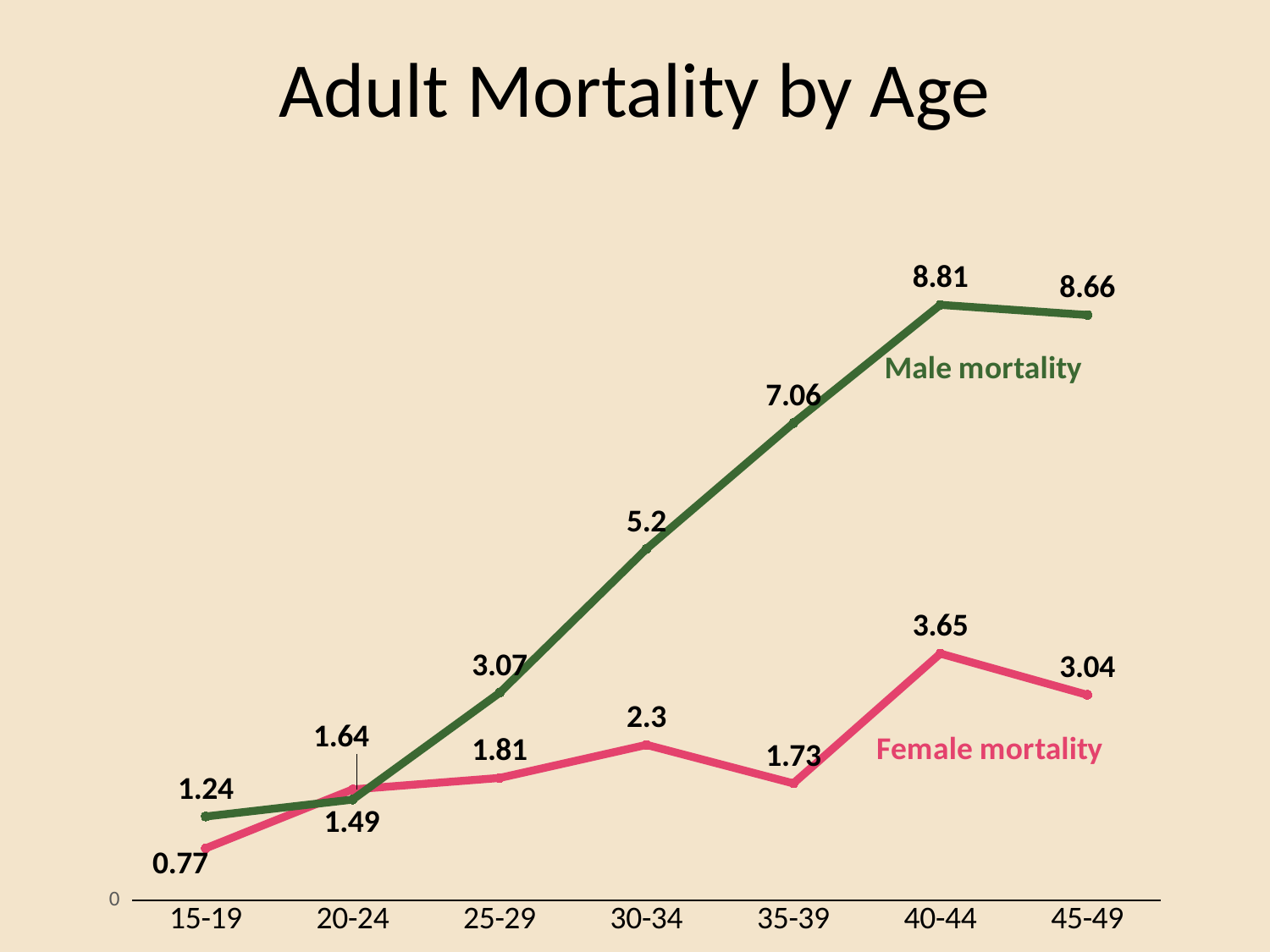

# Adult Mortality by Age

### Chart

| Category | Female | Male |
|---|---|---|
| 15-19 | 0.77 | 1.24 |
| 20-24 | 1.64 | 1.49 |
| 25-29 | 1.81 | 3.07 |
| 30-34 | 2.3 | 5.2 |
| 35-39 | 1.73 | 7.06 |
| 40-44 | 3.65 | 8.81 |
| 45-49 | 3.04 | 8.66 |